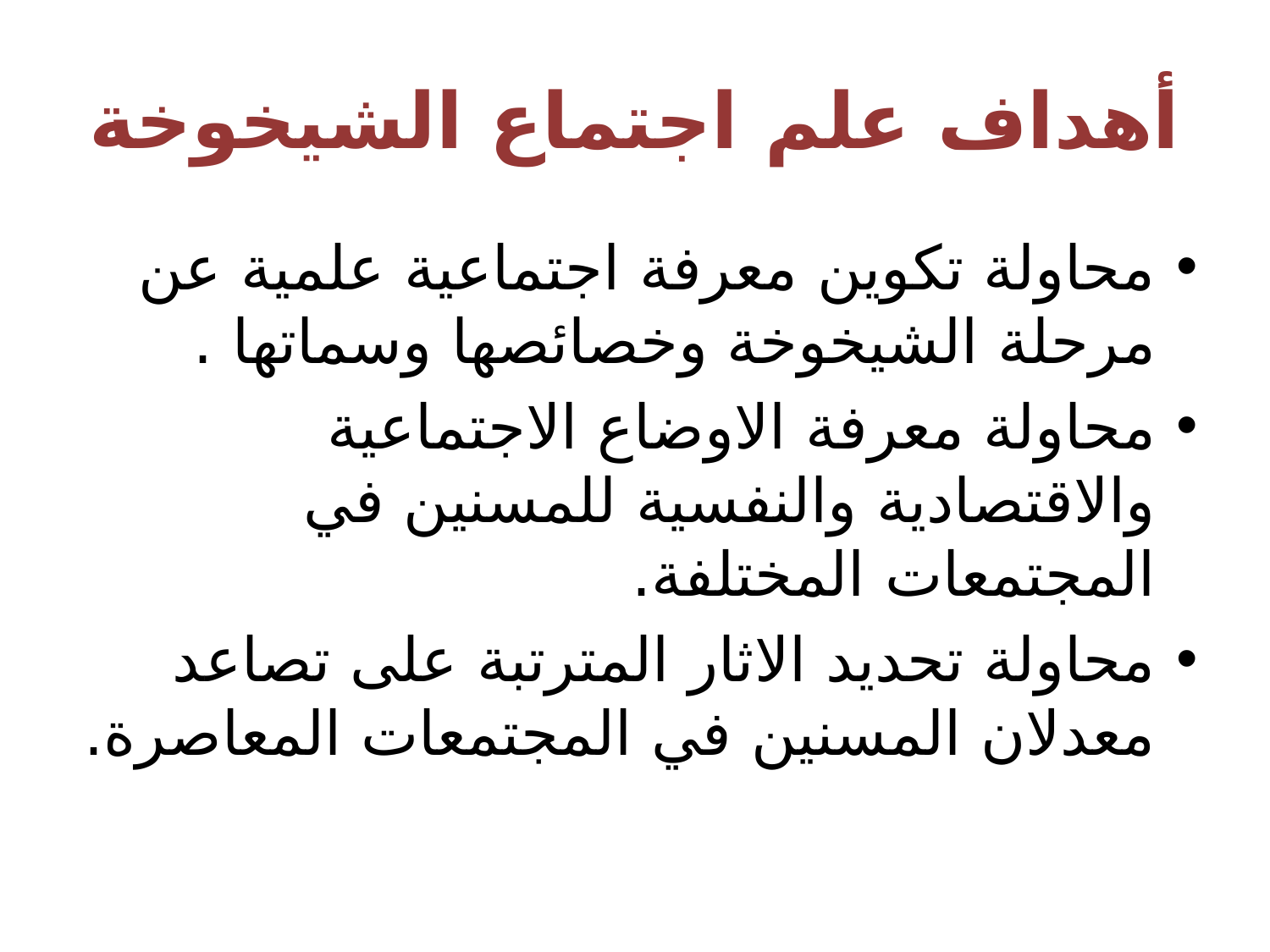

# أهداف علم اجتماع الشيخوخة
محاولة تكوين معرفة اجتماعية علمية عن مرحلة الشيخوخة وخصائصها وسماتها .
محاولة معرفة الاوضاع الاجتماعية والاقتصادية والنفسية للمسنين في المجتمعات المختلفة.
محاولة تحديد الاثار المترتبة على تصاعد معدلان المسنين في المجتمعات المعاصرة.